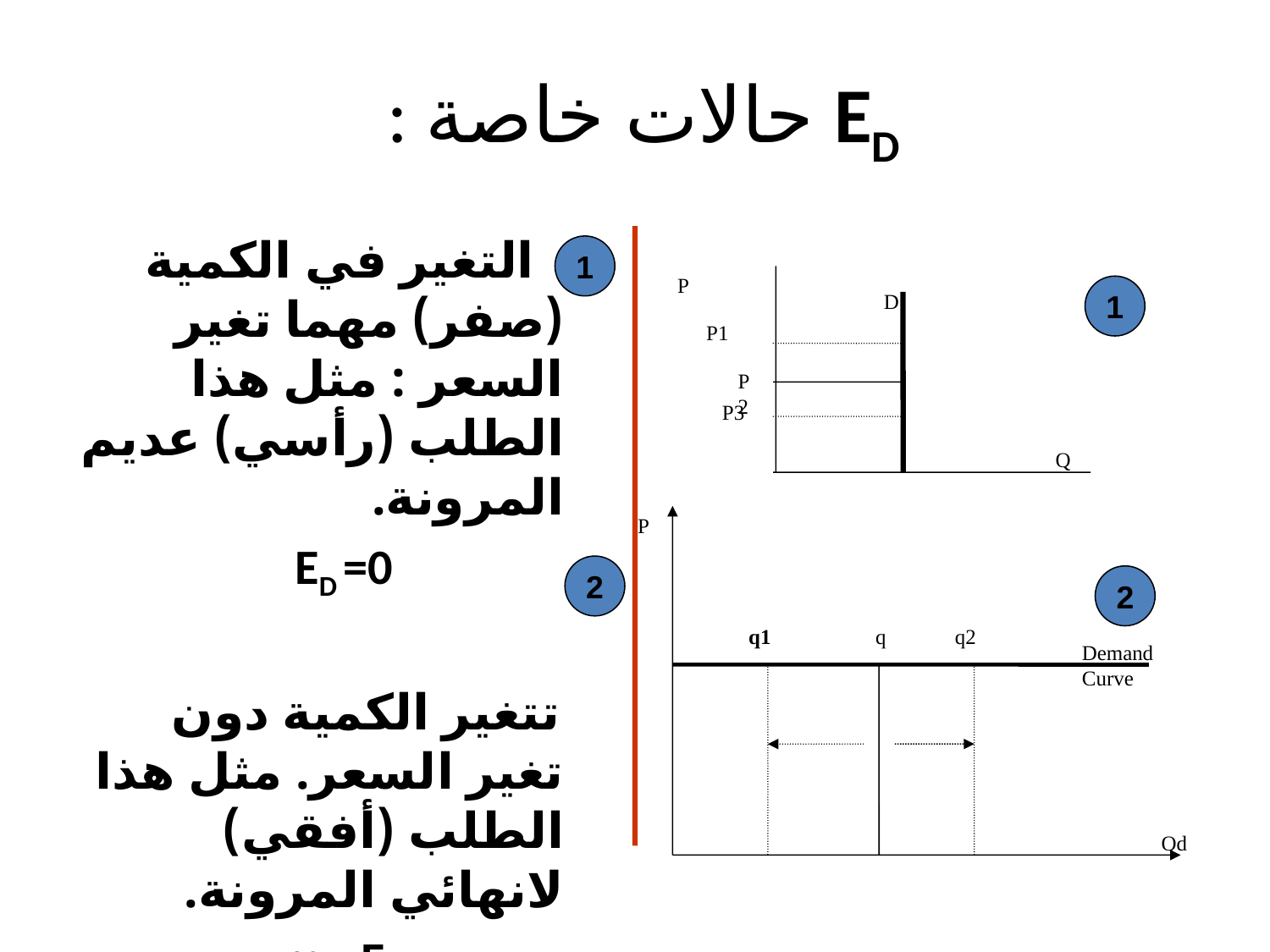

# : حالات خاصة ED
      التغير في الكمية (صفر) مهما تغير السعر : مثل هذا الطلب (رأسي) عديم المرونة.
ED =0

    تتغير الكمية دون تغير السعر. مثل هذا الطلب (أفقي) لانهائي المرونة.
ED =∞

1
P

D
P1
P2
P3
Q
1
P

q1
q
q2
Demand Curve

Qd

2
2